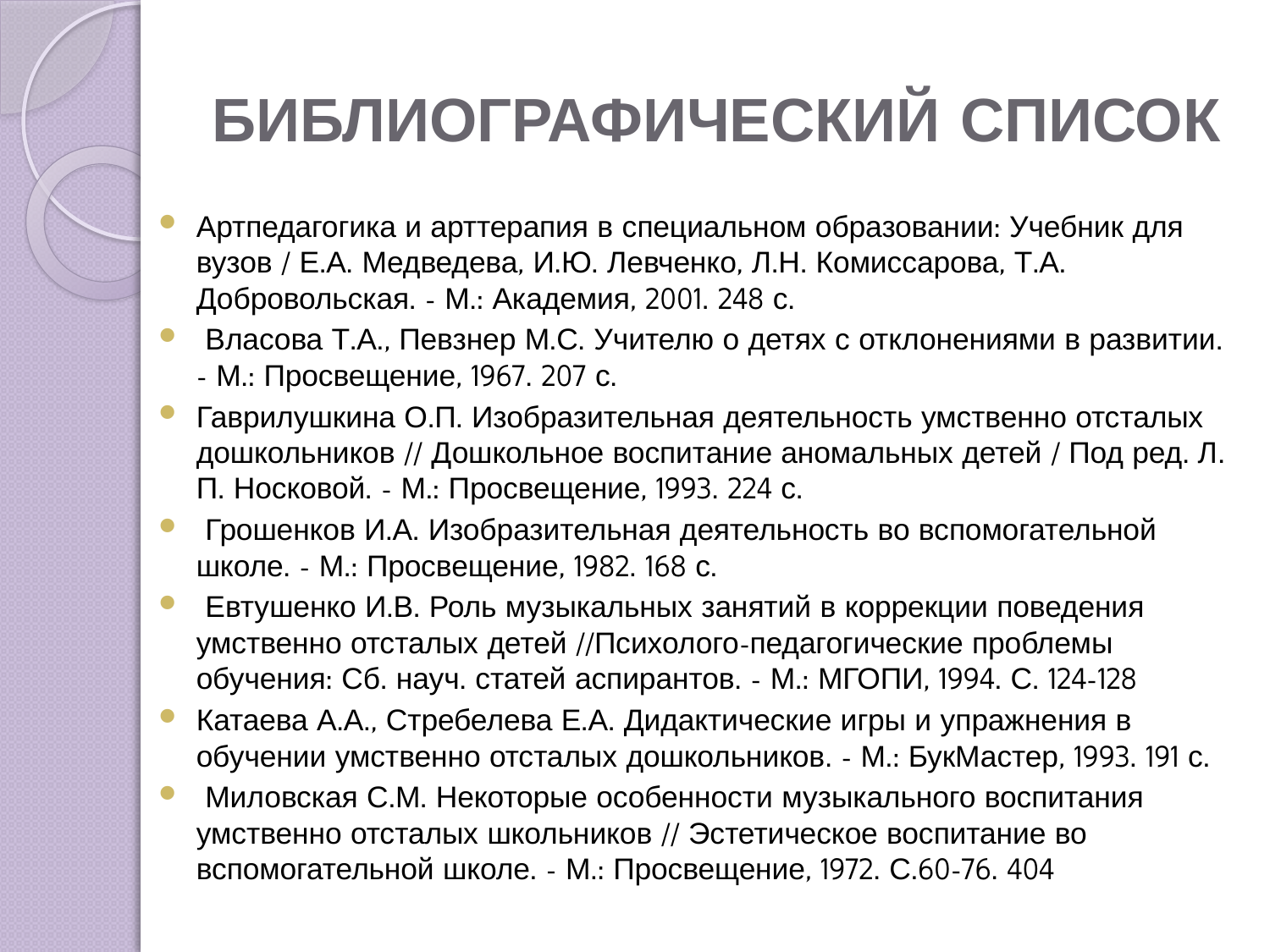

# БИБЛИОГРАФИЧЕСКИЙ СПИСОК
Артпедагогика и арттерапия в специальном образовании: Учебник для вузов / Е.А. Медведева, И.Ю. Левченко, Л.Н. Комиссарова, Т.А. Добровольская. - М.: Академия, 2001. 248 с.
 Власова Т.А., Певзнер М.С. Учителю о детях с отклонениями в развитии. - М.: Просвещение, 1967. 207 с.
Гаврилушкина О.П. Изобразительная деятельность умственно отсталых дошкольников // Дошкольное воспитание аномальных детей / Под ред. Л. П. Носковой. - М.: Просвещение, 1993. 224 с.
 Грошенков И.А. Изобразительная деятельность во вспомогательной школе. - М.: Просвещение, 1982. 168 с.
 Евтушенко И.В. Роль музыкальных занятий в коррекции поведения умственно отсталых детей //Психолого-педагогические проблемы обучения: Сб. науч. статей аспирантов. - М.: МГОПИ, 1994. С. 124-128
Катаева А.А., Стребелева Е.А. Дидактические игры и упражнения в обучении умственно отсталых дошкольников. - М.: БукМастер, 1993. 191 с.
 Миловская С.М. Некоторые особенности музыкального воспитания умственно отсталых школьников // Эстетическое воспитание во вспомогательной школе. - М.: Просвещение, 1972. С.60-76. 404